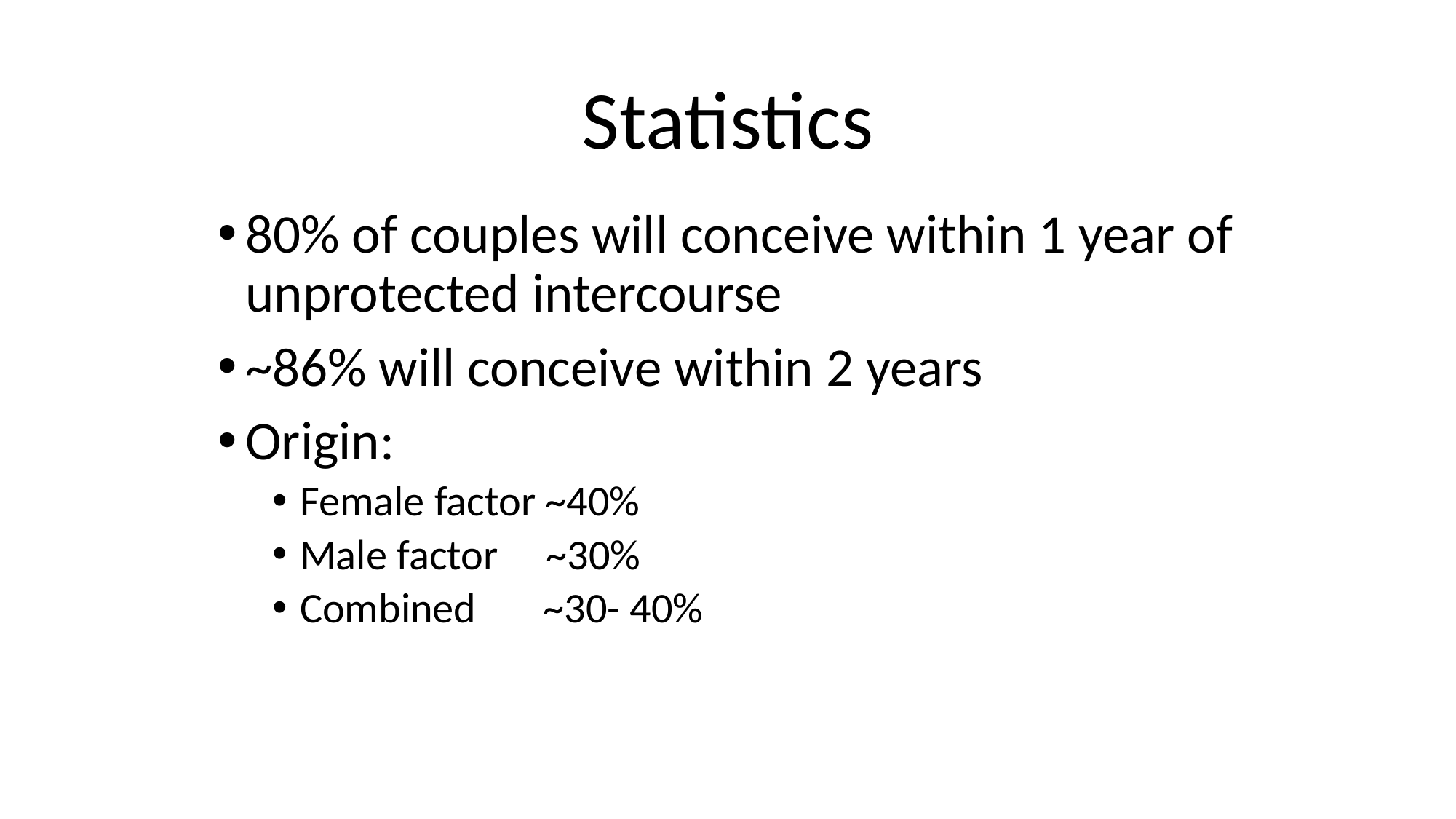

# Statistics
80% of couples will conceive within 1 year of unprotected intercourse
~86% will conceive within 2 years
Origin:
Female factor ~40%
Male factor     ~30%
Combined       ~30- 40%